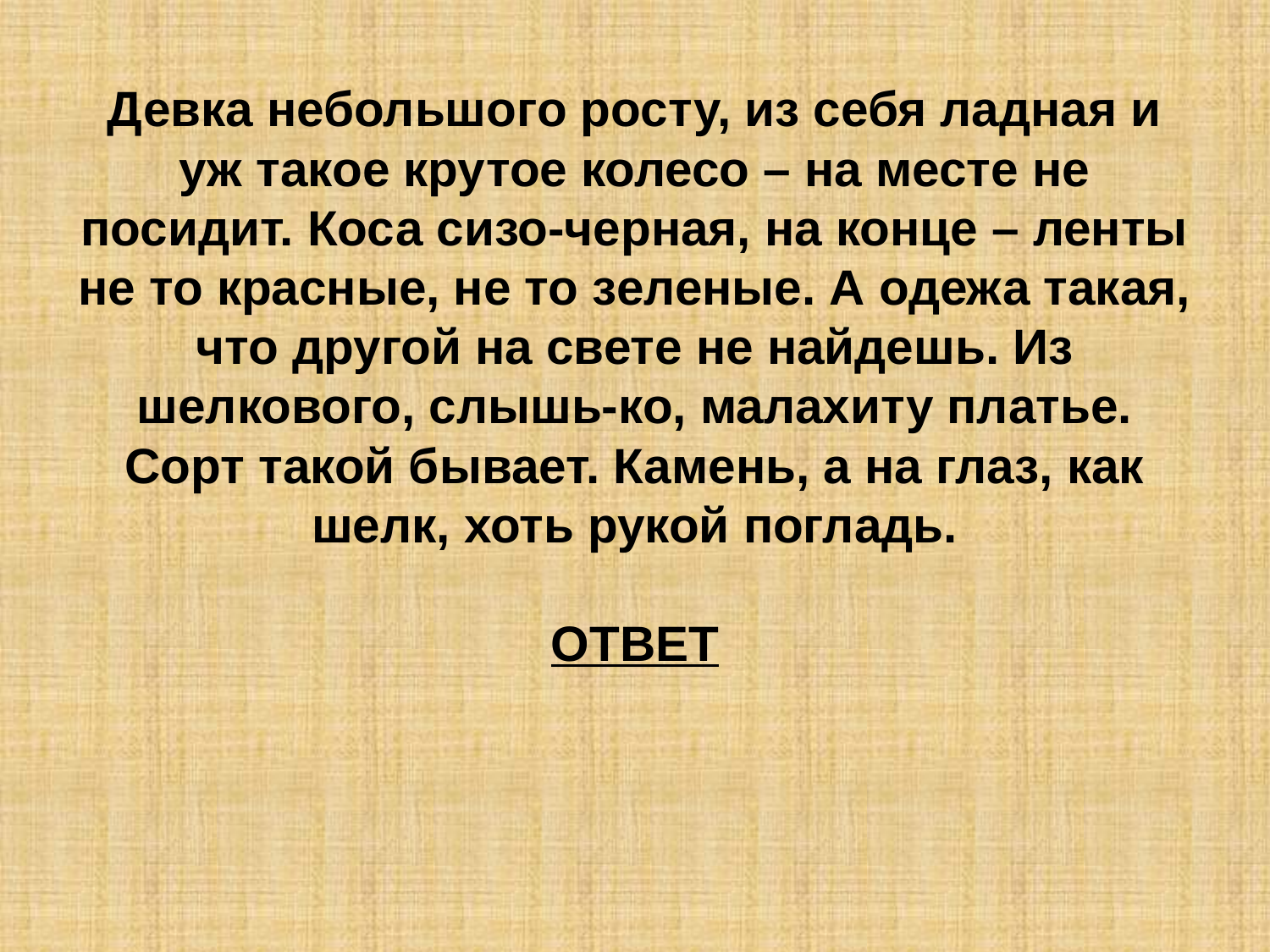

# Девка небольшого росту, из себя ладная и уж такое крутое колесо – на месте не посидит. Коса сизо-черная, на конце – ленты не то красные, не то зеленые. А одежа такая, что другой на свете не найдешь. Из шелкового, слышь-ко, малахиту платье. Сорт такой бывает. Камень, а на глаз, как шелк, хоть рукой погладь. ОТВЕТ